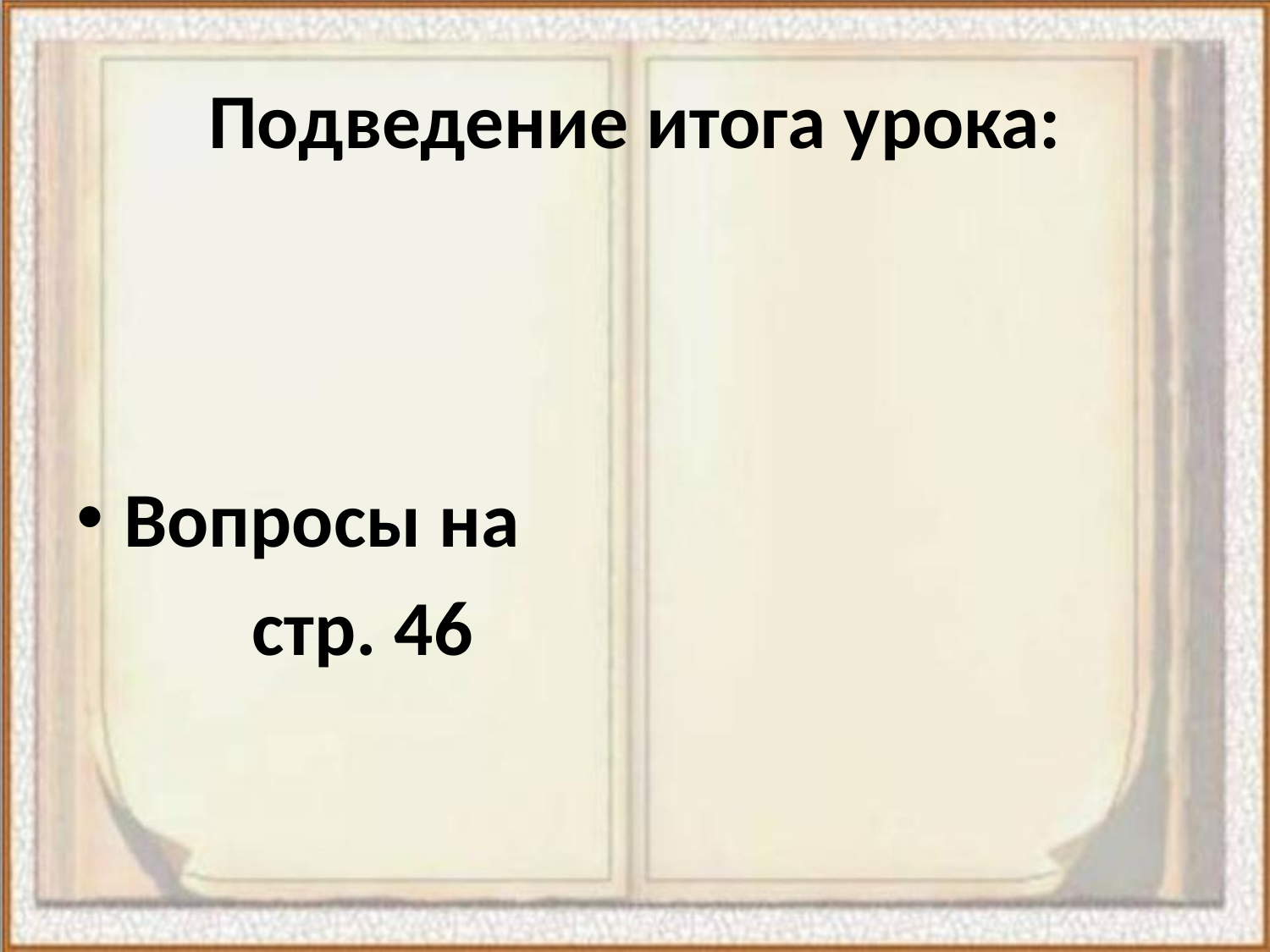

# Подведение итога урока:

Вопросы на
          стр. 46